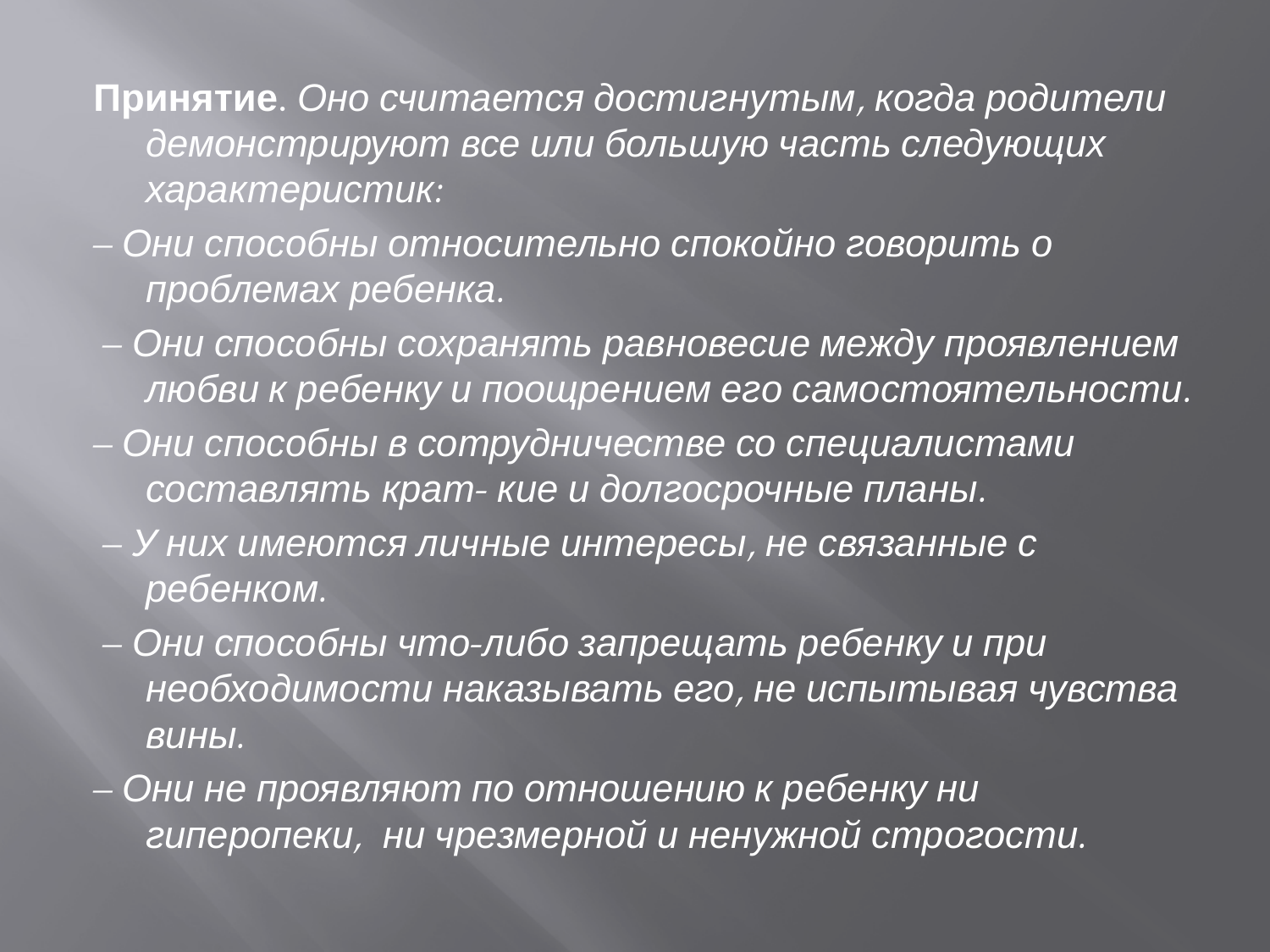

Принятие. Оно считается достигнутым, когда родители демонстрируют все или большую часть следующих характеристик:
– Они способны относительно спокойно говорить о проблемах ребенка.
 – Они способны сохранять равновесие между проявлением любви к ребенку и поощрением его самостоятельности.
– Они способны в сотрудничестве со специалистами составлять крат- кие и долгосрочные планы.
 – У них имеются личные интересы, не связанные с ребенком.
 – Они способны что-либо запрещать ребенку и при необходимости наказывать его, не испытывая чувства вины.
– Они не проявляют по отношению к ребенку ни гиперопеки,  ни чрезмерной и ненужной строгости.